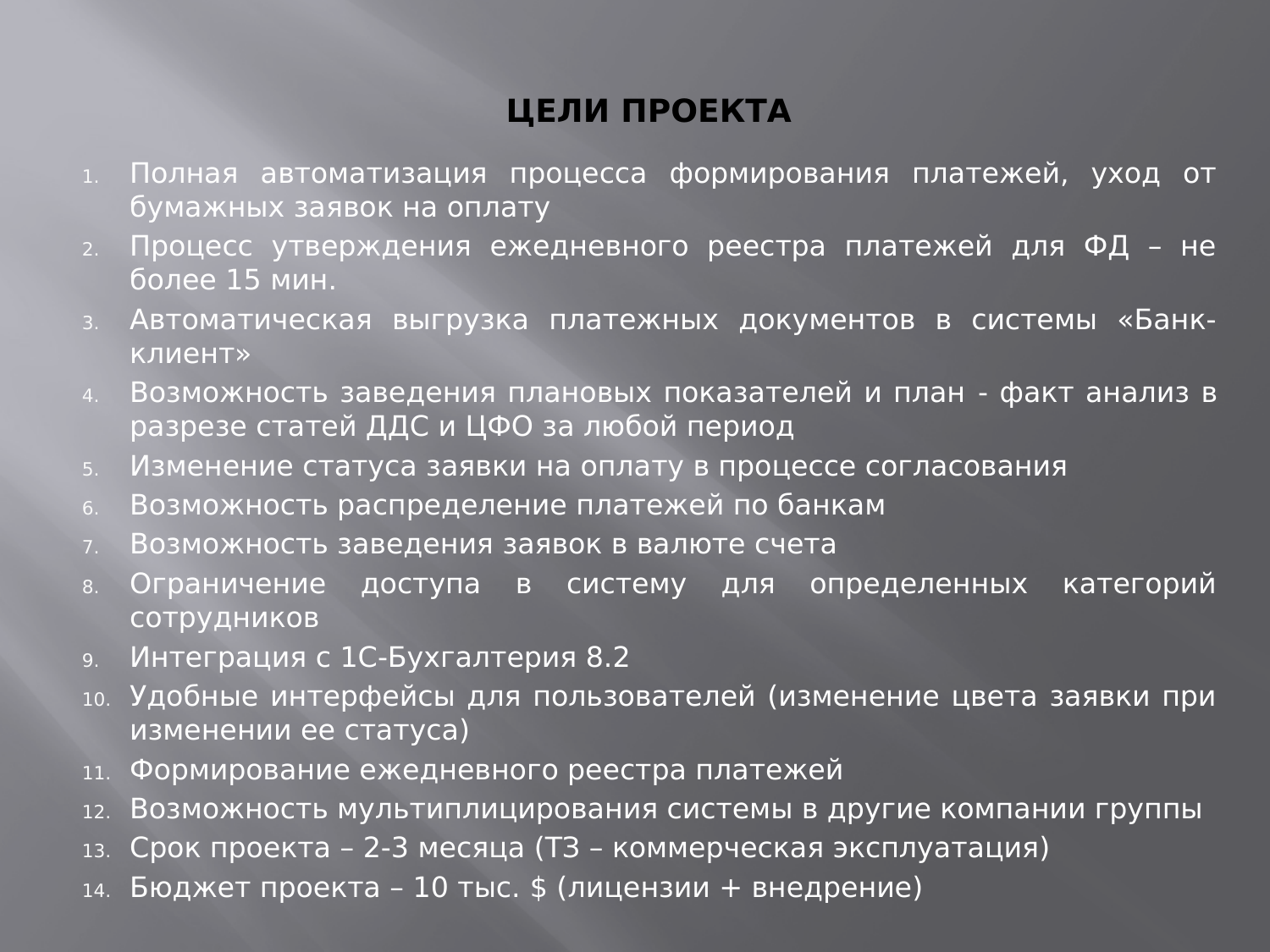

# Цели проекта
Полная автоматизация процесса формирования платежей, уход от бумажных заявок на оплату
Процесс утверждения ежедневного реестра платежей для ФД – не более 15 мин.
Автоматическая выгрузка платежных документов в системы «Банк-клиент»
Возможность заведения плановых показателей и план - факт анализ в разрезе статей ДДС и ЦФО за любой период
Изменение статуса заявки на оплату в процессе согласования
Возможность распределение платежей по банкам
Возможность заведения заявок в валюте счета
Ограничение доступа в систему для определенных категорий сотрудников
Интеграция с 1С-Бухгалтерия 8.2
Удобные интерфейсы для пользователей (изменение цвета заявки при изменении ее статуса)
Формирование ежедневного реестра платежей
Возможность мультиплицирования системы в другие компании группы
Срок проекта – 2-3 месяца (ТЗ – коммерческая эксплуатация)
Бюджет проекта – 10 тыс. $ (лицензии + внедрение)